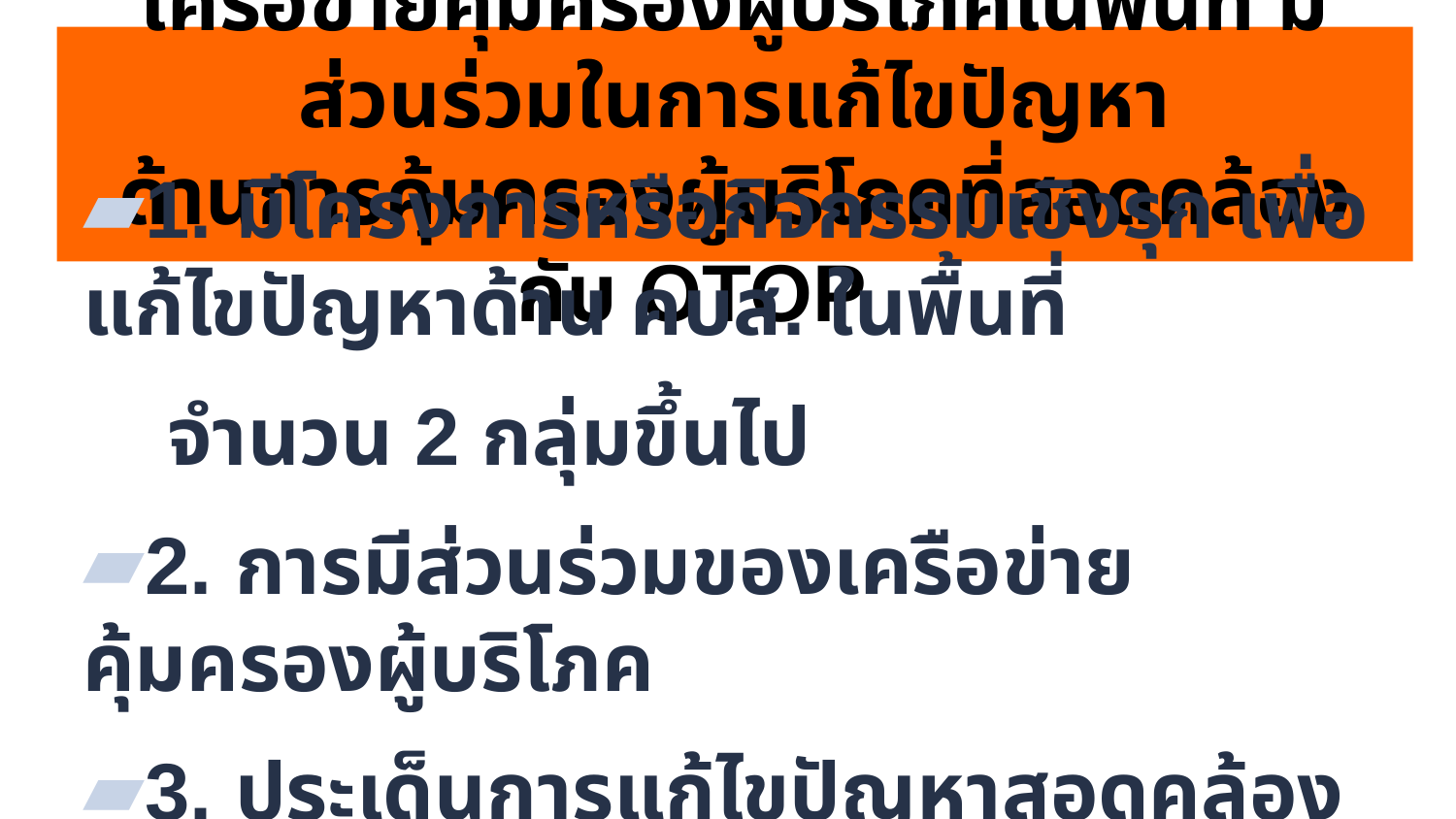

# เครือข่ายคุ้มครองผู้บริโภคในพื้นที่ มีส่วนร่วมในการแก้ไขปัญหา ด้านการคุ้มครองผู้บริโภคที่สอดคล้องกับ OTOP

1. มีโครงการหรือกิจกรรมเชิงรุก เพื่อแก้ไขปัญหาด้าน คบส. ในพื้นที่
    จำนวน 2 กลุ่มขึ้นไป
2. การมีส่วนร่วมของเครือข่ายคุ้มครองผู้บริโภค
3. ประเด็นการแก้ไขปัญหาสอดคล้องกับ OTOP